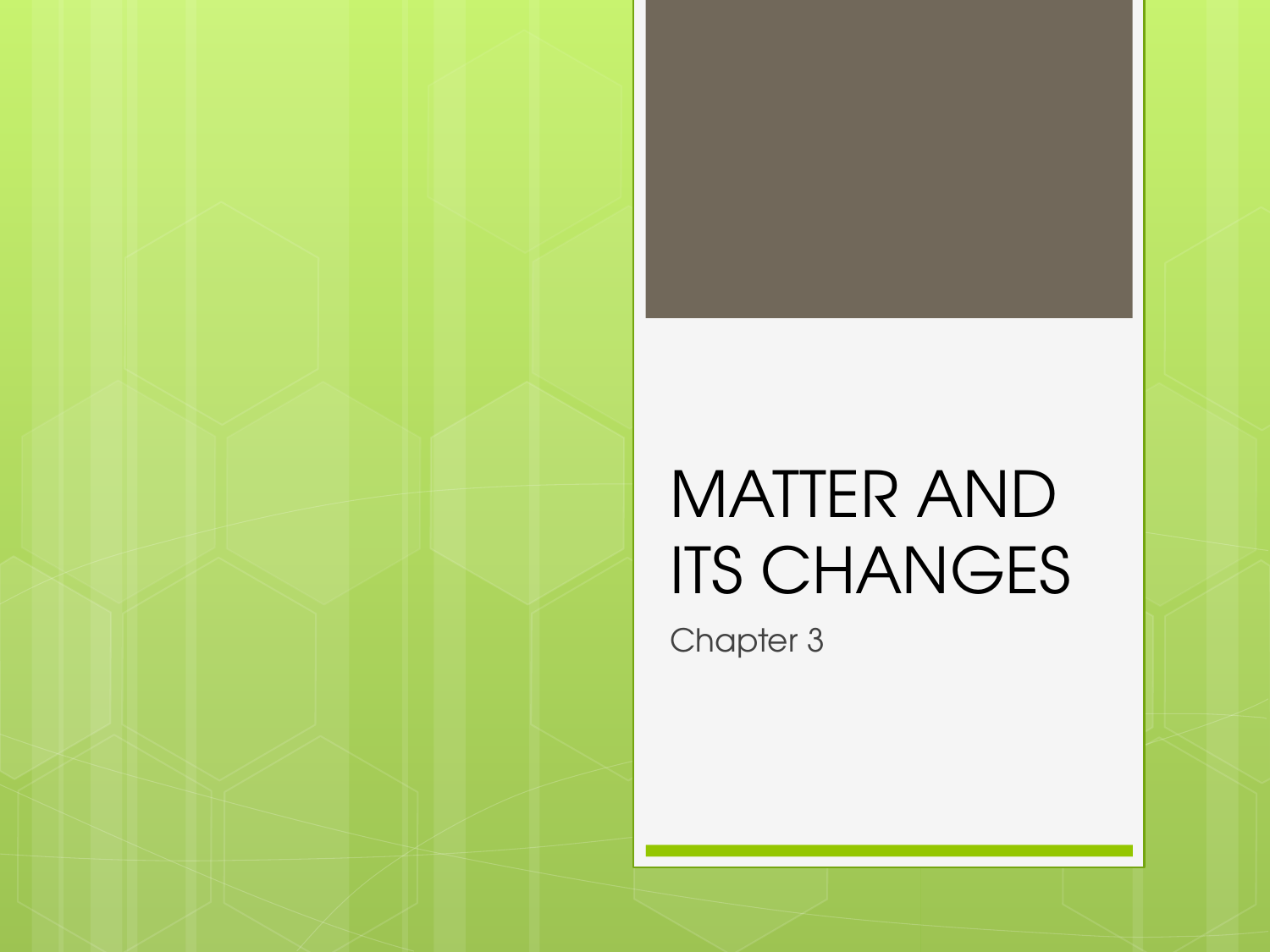

# MATTER AND ITS CHANGES
Chapter 3